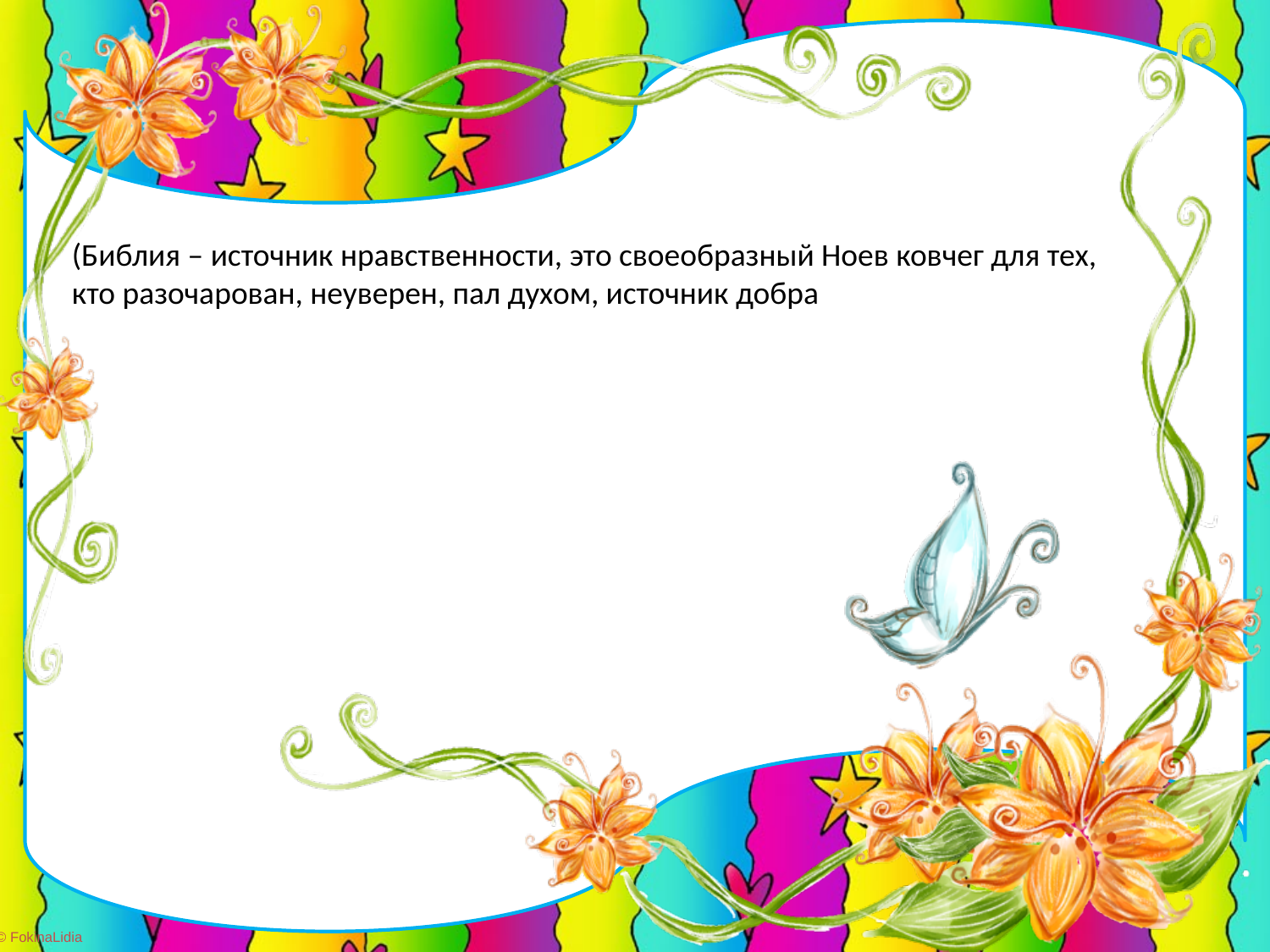

(Библия – источник нравственности, это своеобразный Ноев ковчег для тех, кто разочарован, неуверен, пал духом, источник добра